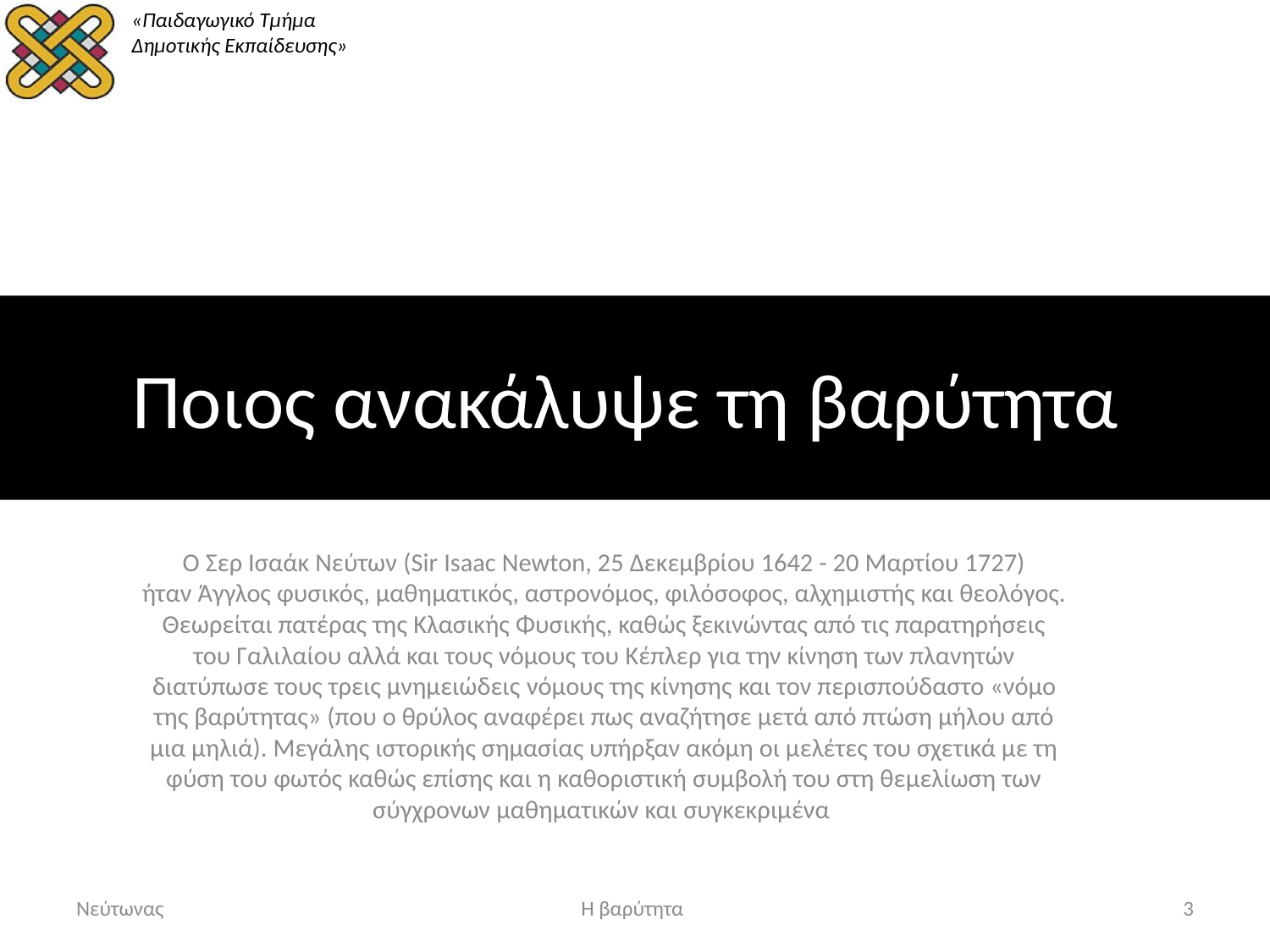

# Ποιος ανακάλυψε τη βαρύτητα
Ο Σερ Ισαάκ Νεύτων (Sir Isaac Newton, 25 Δεκεμβρίου 1642 - 20 Μαρτίου 1727) ήταν Άγγλος φυσικός, μαθηματικός, αστρονόμος, φιλόσοφος, αλχημιστής και θεολόγος. Θεωρείται πατέρας της Κλασικής Φυσικής, καθώς ξεκινώντας από τις παρατηρήσεις του Γαλιλαίου αλλά και τους νόμους του Κέπλερ για την κίνηση των πλανητών διατύπωσε τους τρεις μνημειώδεις νόμους της κίνησης και τον περισπούδαστο «νόμο της βαρύτητας» (που ο θρύλος αναφέρει πως αναζήτησε μετά από πτώση μήλου από μια μηλιά). Μεγάλης ιστορικής σημασίας υπήρξαν ακόμη οι μελέτες του σχετικά με τη φύση του φωτός καθώς επίσης και η καθοριστική συμβολή του στη θεμελίωση των σύγχρονων μαθηματικών και συγκεκριμένα

Νεύτωνας
Η βαρύτητα
3